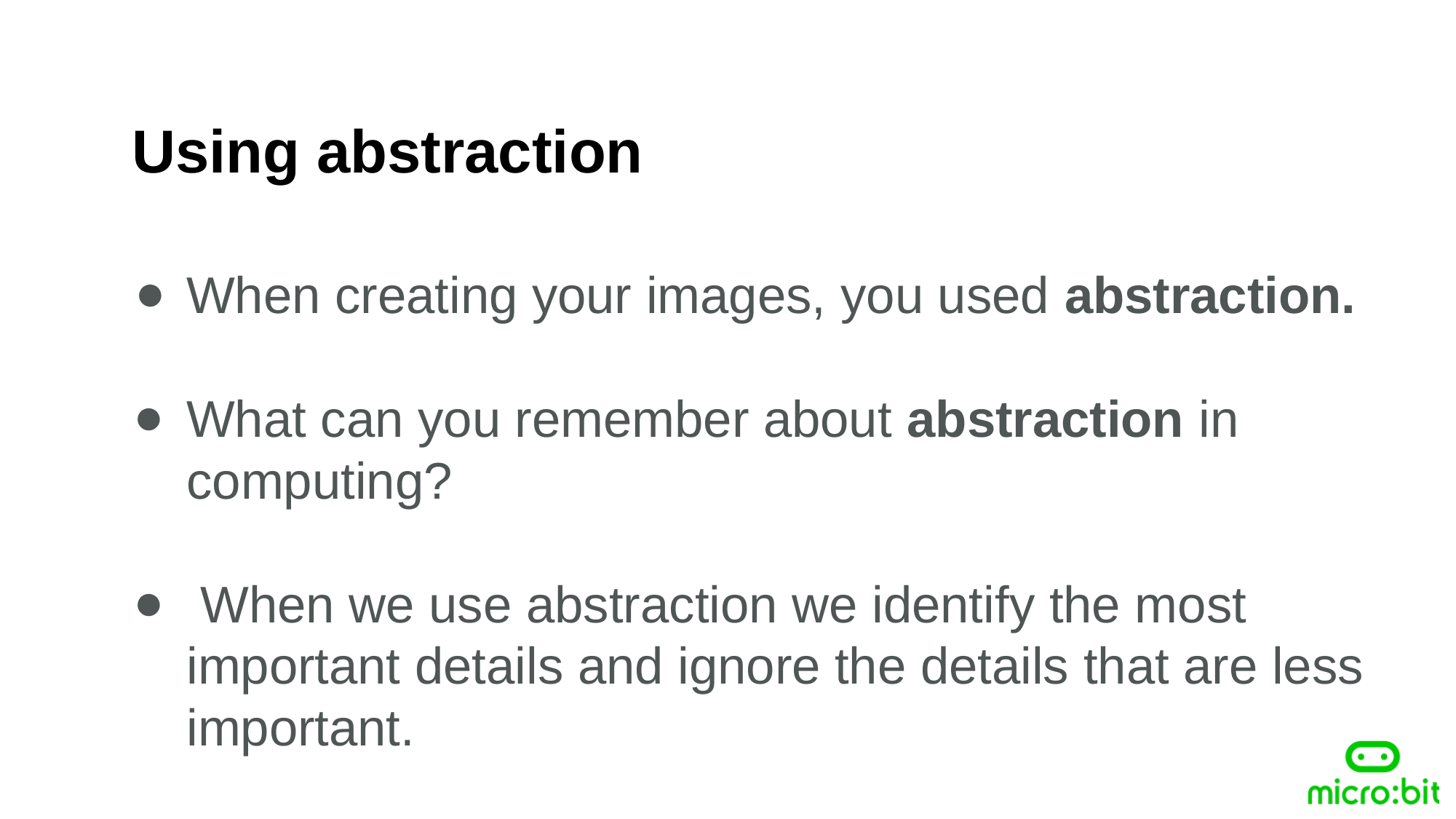

Using abstraction

When creating your images, you used abstraction.

What can you remember about abstraction in computing?

 When we use abstraction we identify the most important details and ignore the details that are less important.